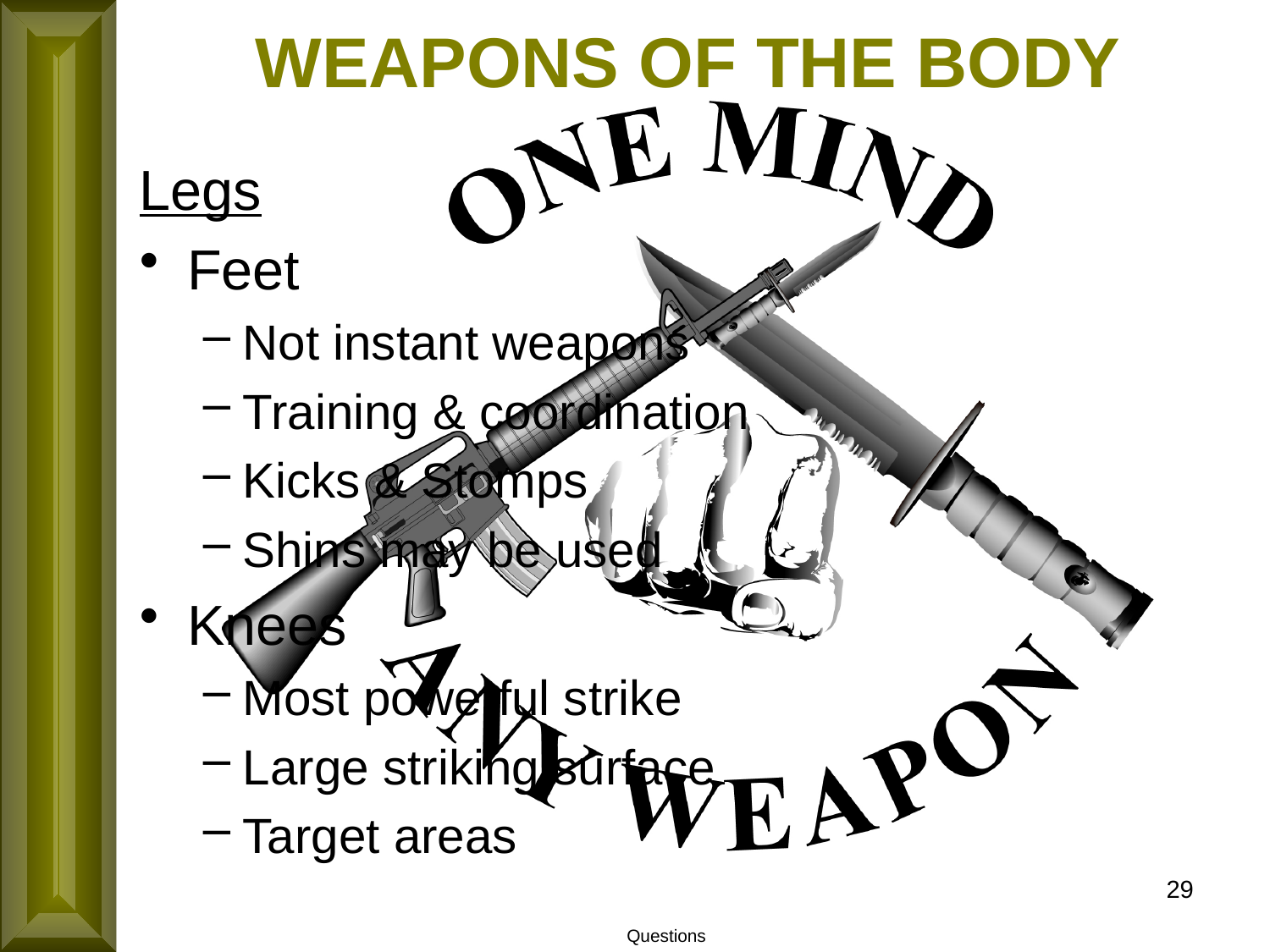

WEAPONS OF THE BODY
Legs
Feet
Not instant weapons
Training & coordination
Kicks & Stomps
Shins may be used
Knees
Most powerful strike
Large striking surface
Target areas
29
Questions